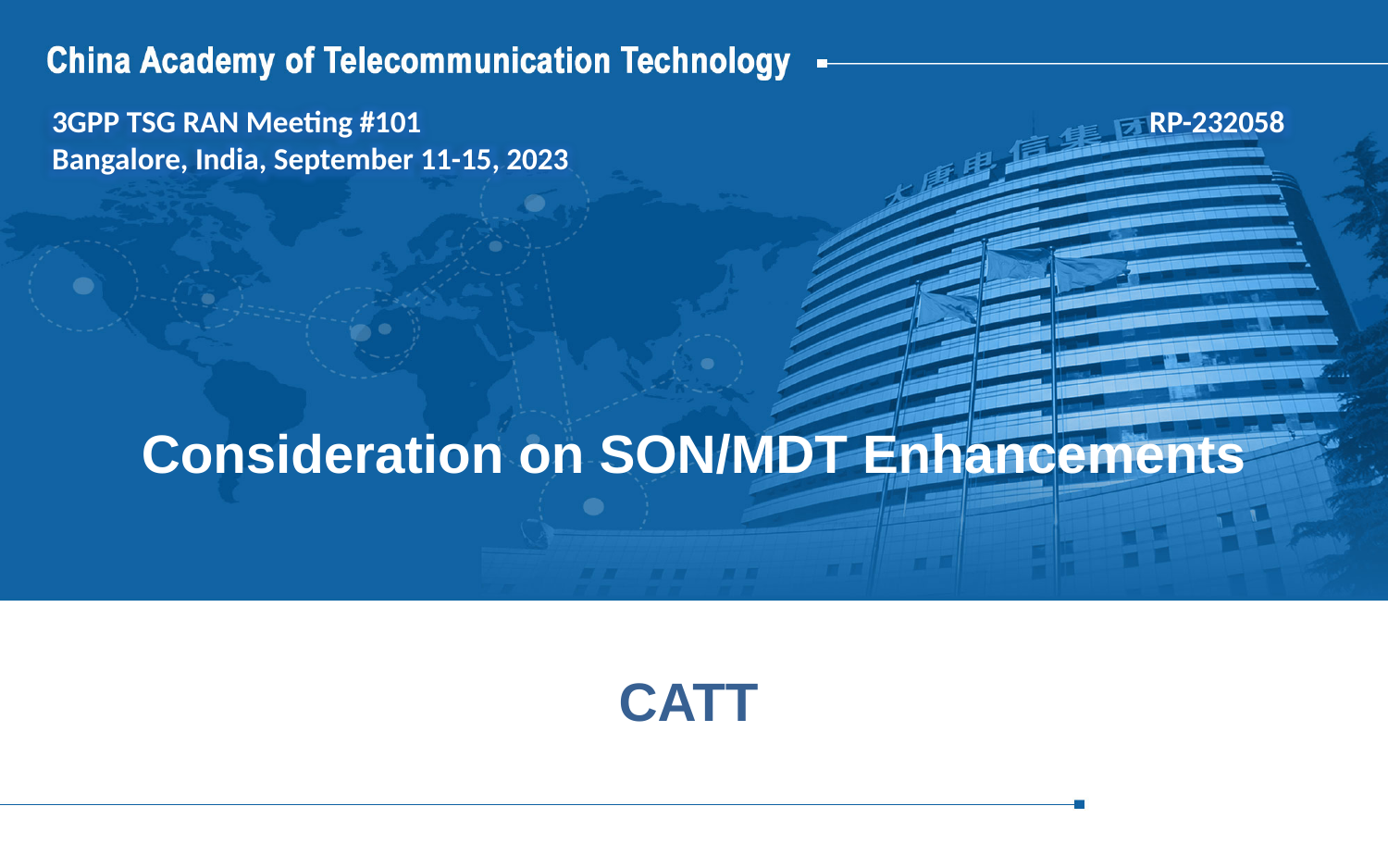

3GPP TSG RAN Meeting #101                                                                                                         RP-232058
Bangalore, India, September 11-15, 2023
# Consideration on SON/MDT Enhancements
CATT